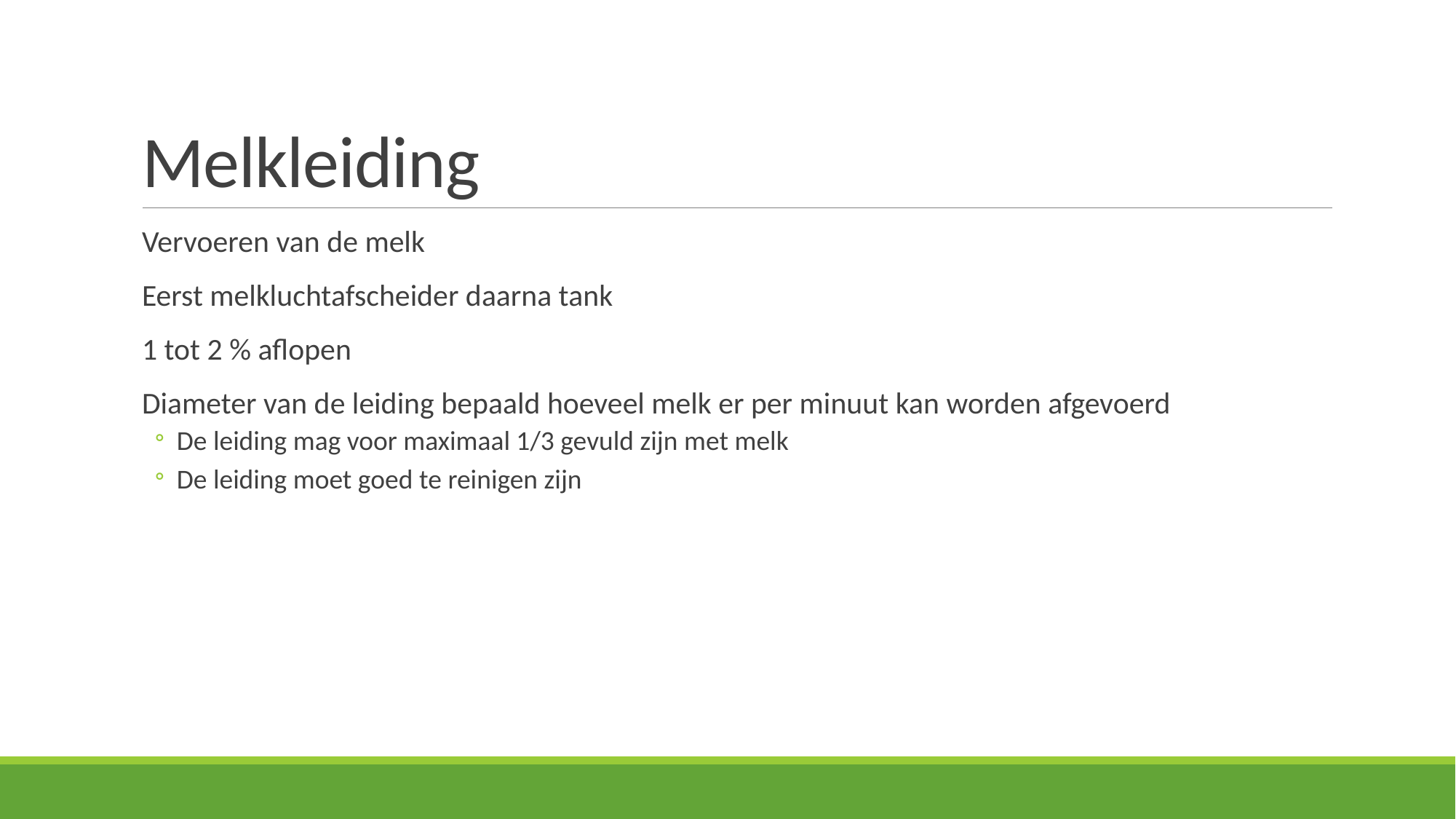

# Melkleiding
Vervoeren van de melk
Eerst melkluchtafscheider daarna tank
1 tot 2 % aflopen
Diameter van de leiding bepaald hoeveel melk er per minuut kan worden afgevoerd
De leiding mag voor maximaal 1/3 gevuld zijn met melk
De leiding moet goed te reinigen zijn